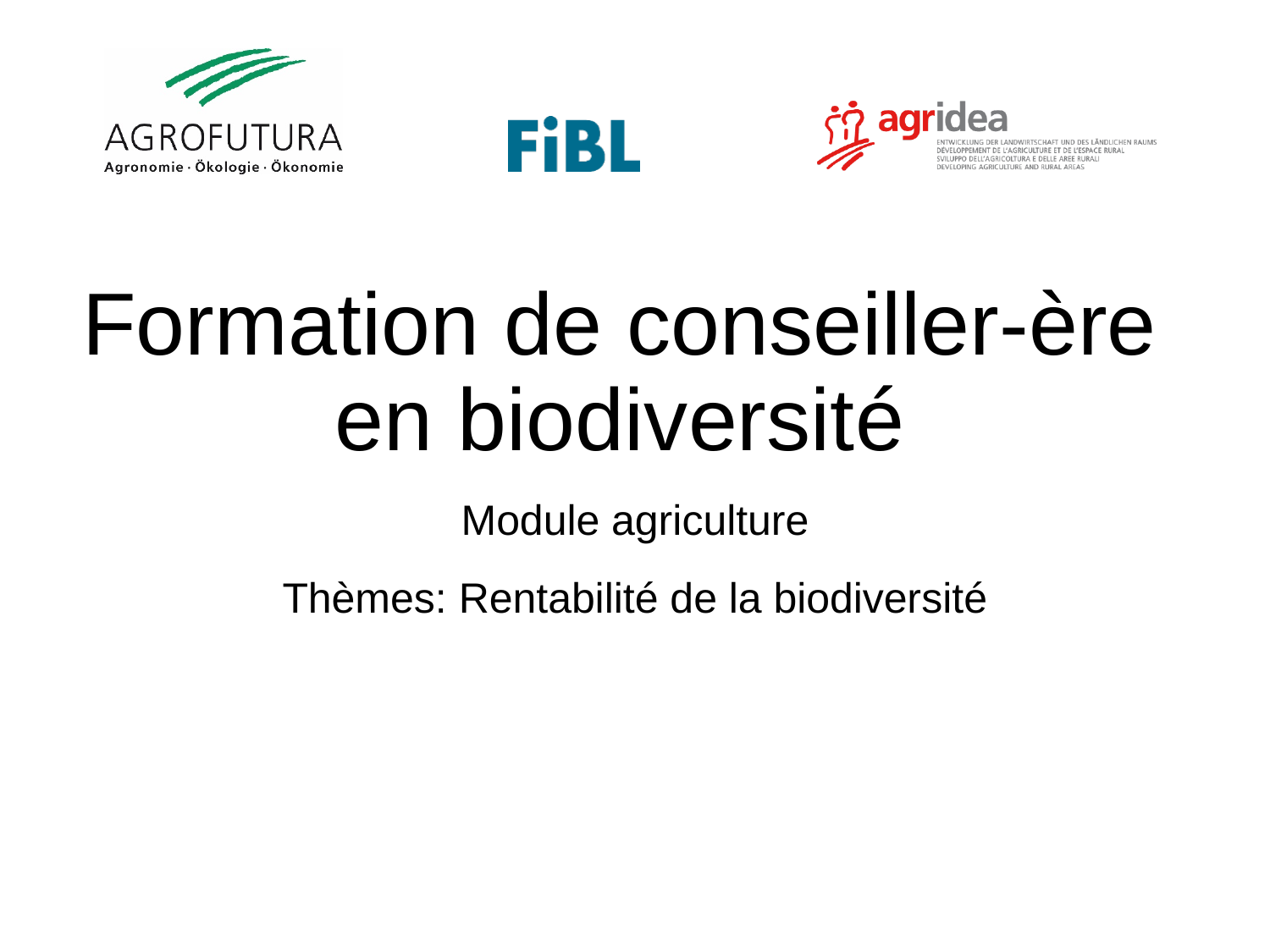

# Formation de conseiller-ère en biodiversité
Module agriculture
Thèmes: Rentabilité de la biodiversité